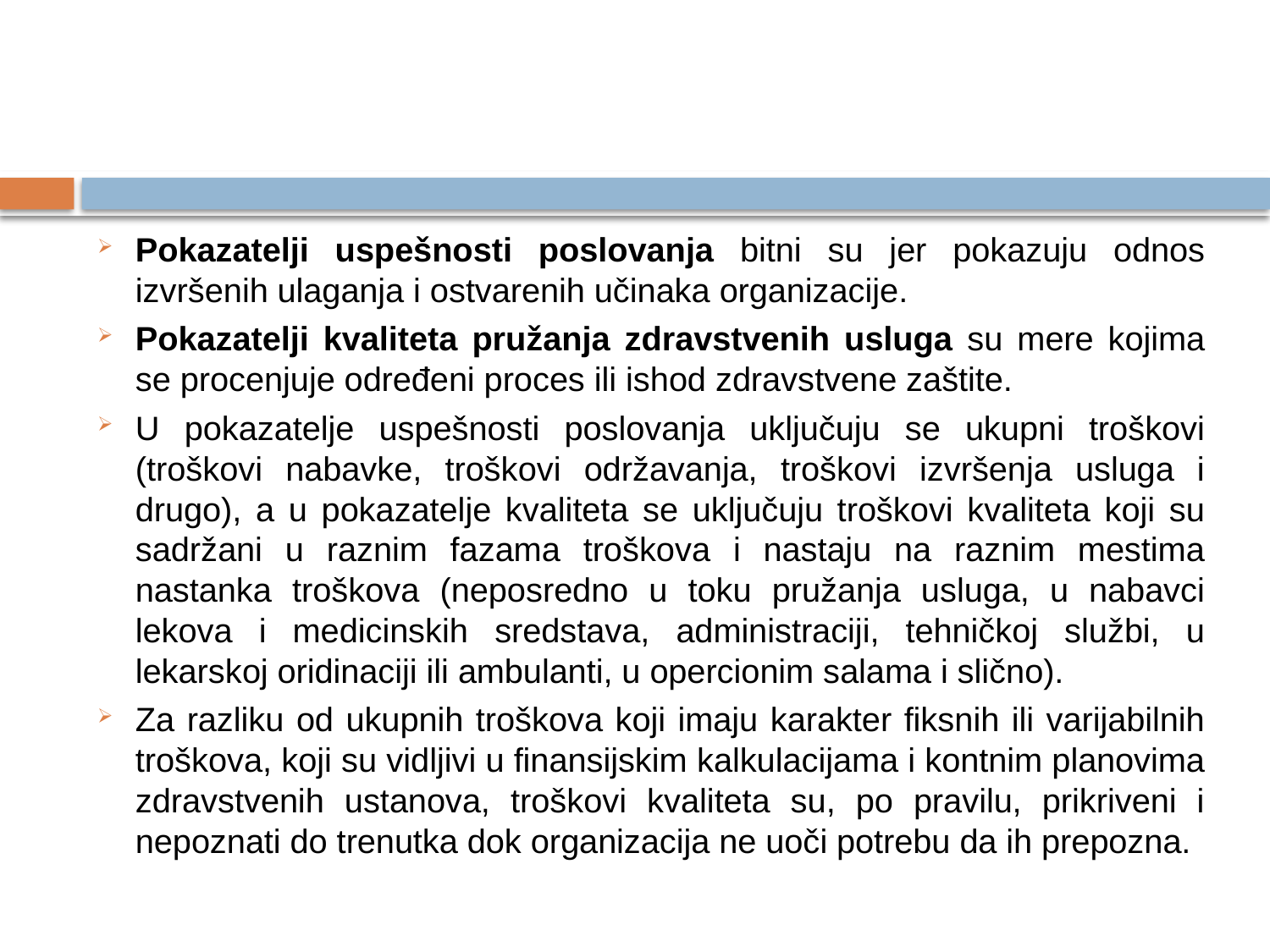

#
Pokazatelji uspešnosti poslovanja bitni su jer pokazuju odnos izvršenih ulaganja i ostvarenih učinaka organizacije.
Pokazatelji kvaliteta pružanja zdravstvenih usluga su mere kojima se procenjuje određeni proces ili ishod zdravstvene zaštite.
U pokazatelje uspešnosti poslovanja uključuju se ukupni troškovi (troškovi nabavke, troškovi održavanja, troškovi izvršenja usluga i drugo), a u pokazatelje kvaliteta se uključuju troškovi kvaliteta koji su sadržani u raznim fazama troškova i nastaju na raznim mestima nastanka troškova (neposredno u toku pružanja usluga, u nabavci lekova i medicinskih sredstava, administraciji, tehničkoj službi, u lekarskoj oridinaciji ili ambulanti, u opercionim salama i slično).
Za razliku od ukupnih troškova koji imaju karakter fiksnih ili varijabilnih troškova, koji su vidljivi u finansijskim kalkulacijama i kontnim planovima zdravstvenih ustanova, troškovi kvaliteta su, po pravilu, prikriveni i nepoznati do trenutka dok organizacija ne uoči potrebu da ih prepozna.